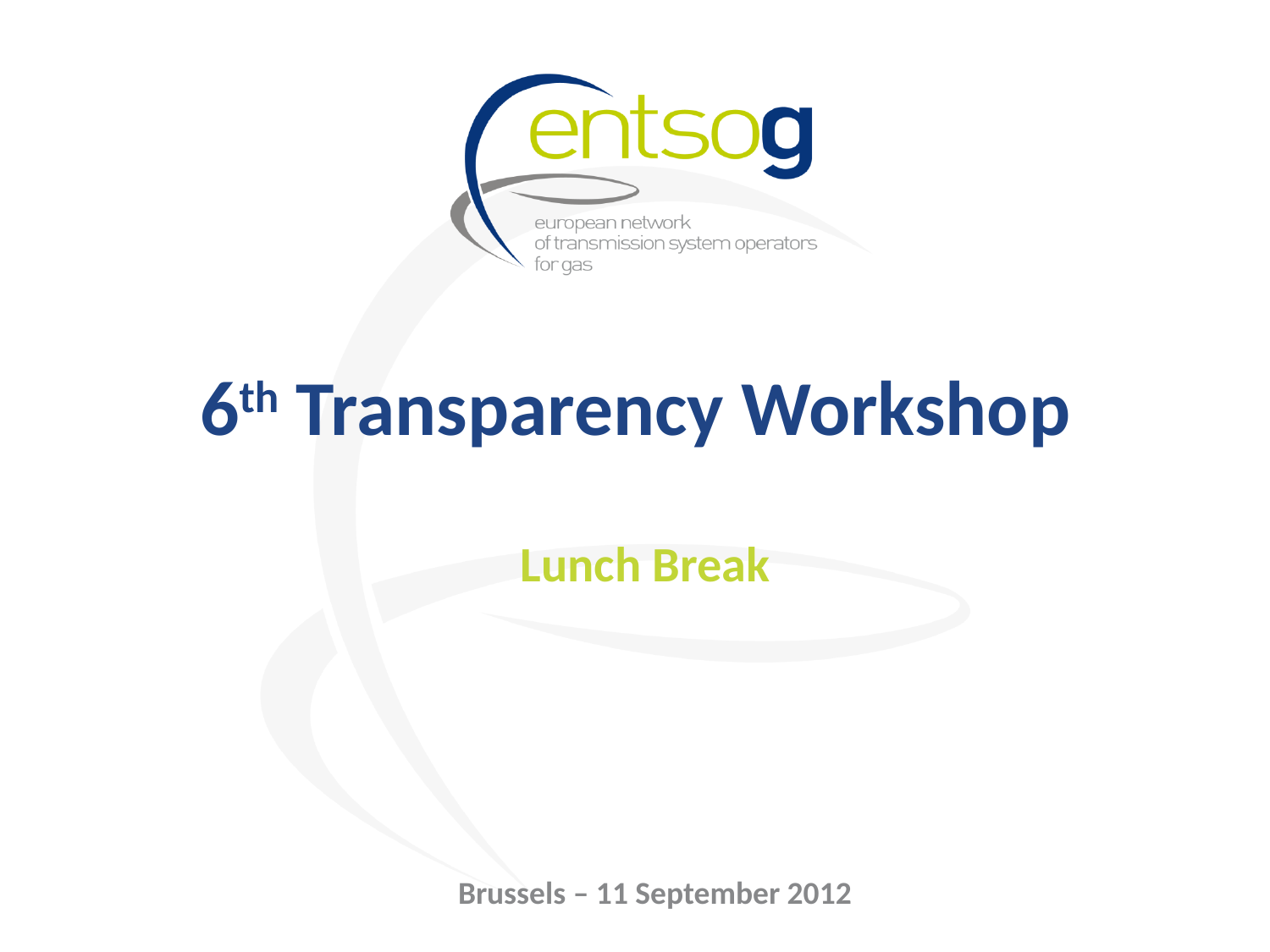

# 6th Transparency Workshop
Lunch Break
Brussels – 11 September 2012